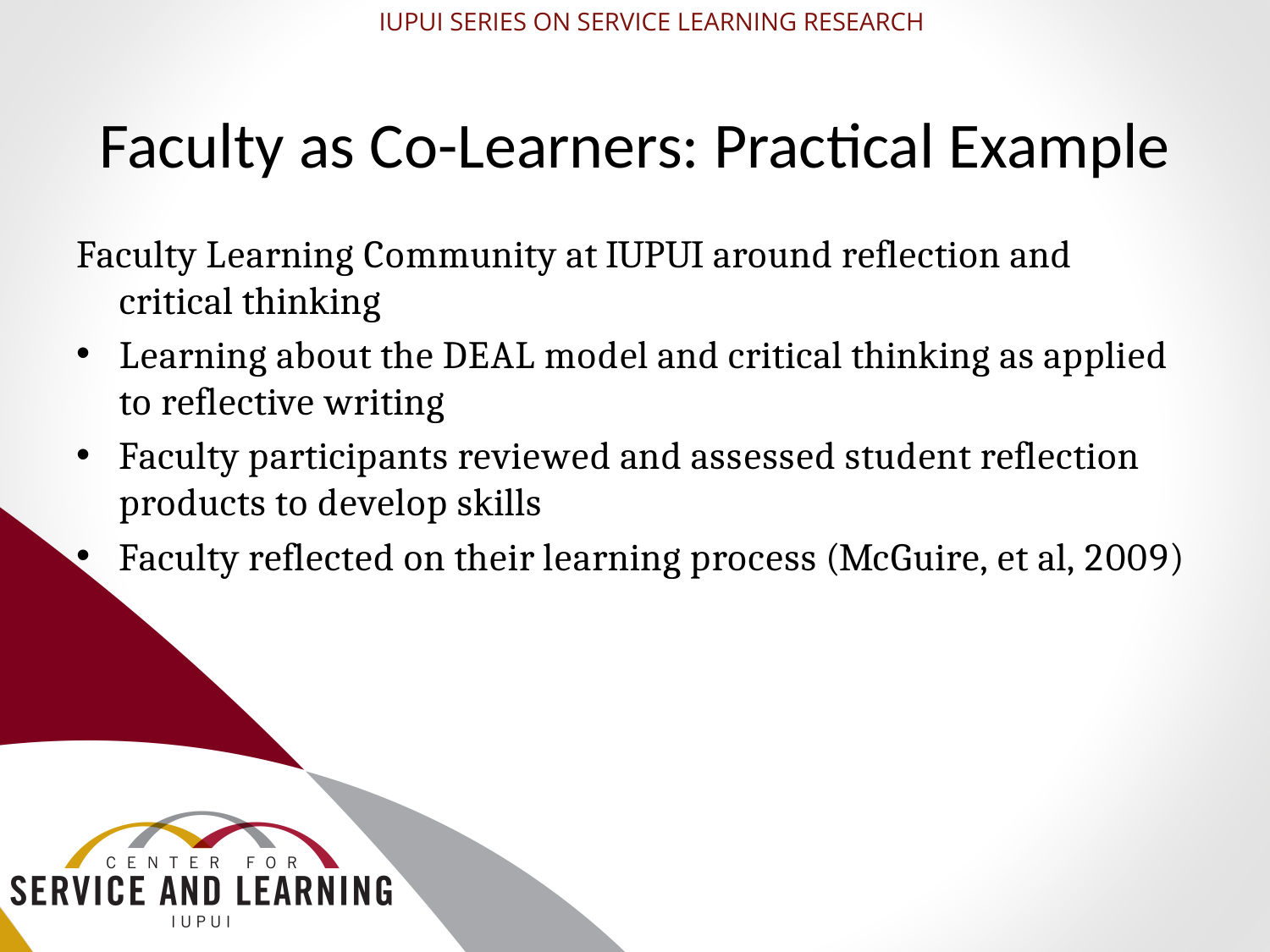

IUPUI SERIES ON SERVICE LEARNING RESEARCH
# Faculty as Co-Learners: Practical Example
Faculty Learning Community at IUPUI around reflection and critical thinking
Learning about the DEAL model and critical thinking as applied to reflective writing
Faculty participants reviewed and assessed student reflection products to develop skills
Faculty reflected on their learning process (McGuire, et al, 2009)